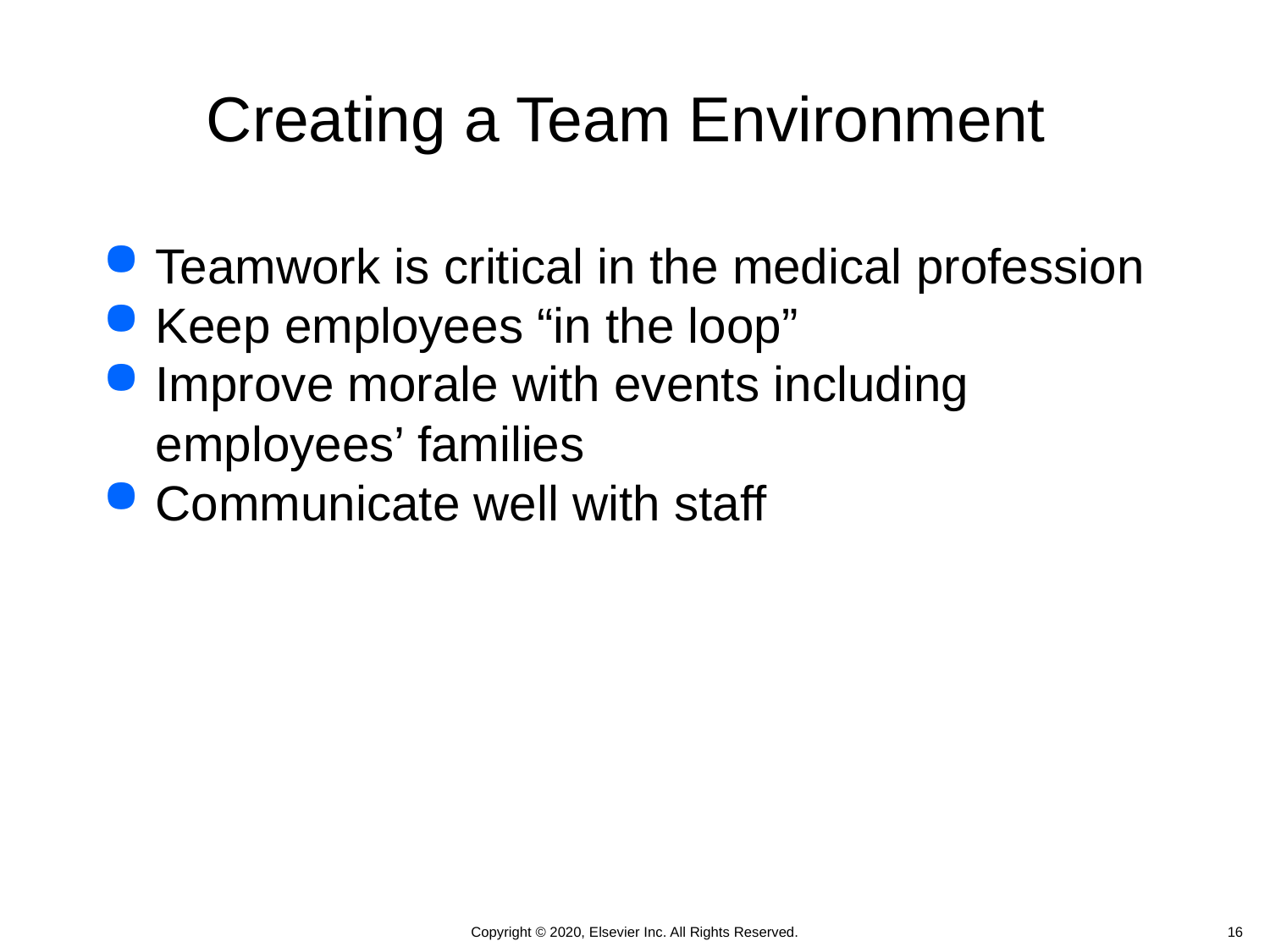

# Creating a Team Environment
Teamwork is critical in the medical profession
Keep employees “in the loop”
Improve morale with events including employees’ families
Communicate well with staff
 16